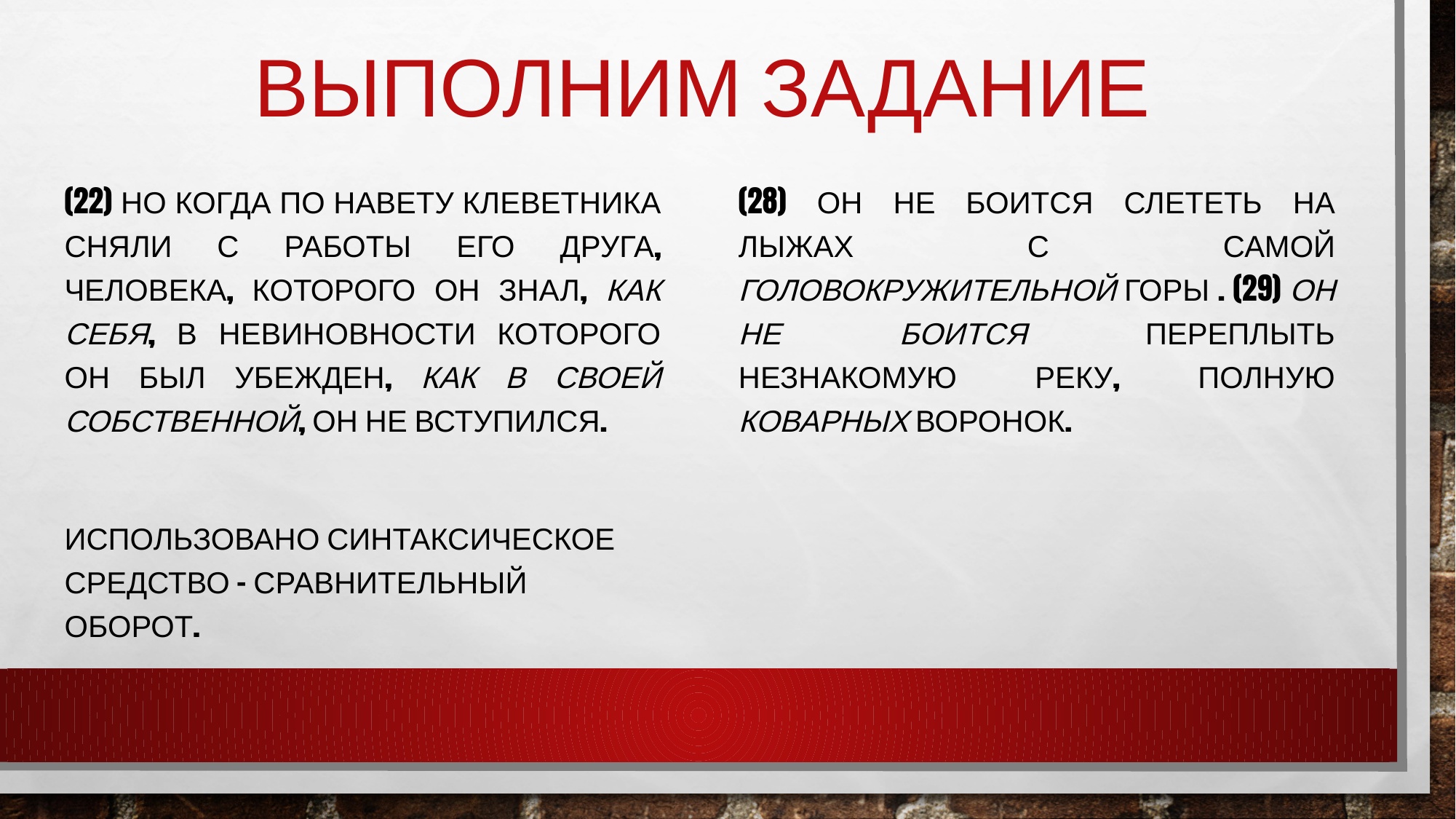

# Выполним задание
(22) Но когда по навету клеветника сняли с работы его друга, человека, которого он знал, как себя, в невиновности которого он был убежден, как в своей собственной, он не вступился.

Использовано синтаксическое средство – сравнительный оборот.
(28) он не боится слететь на лыжах с самой головокружительной горы . (29) он не боится переплыть незнакомую реку, полную коварных воронок.